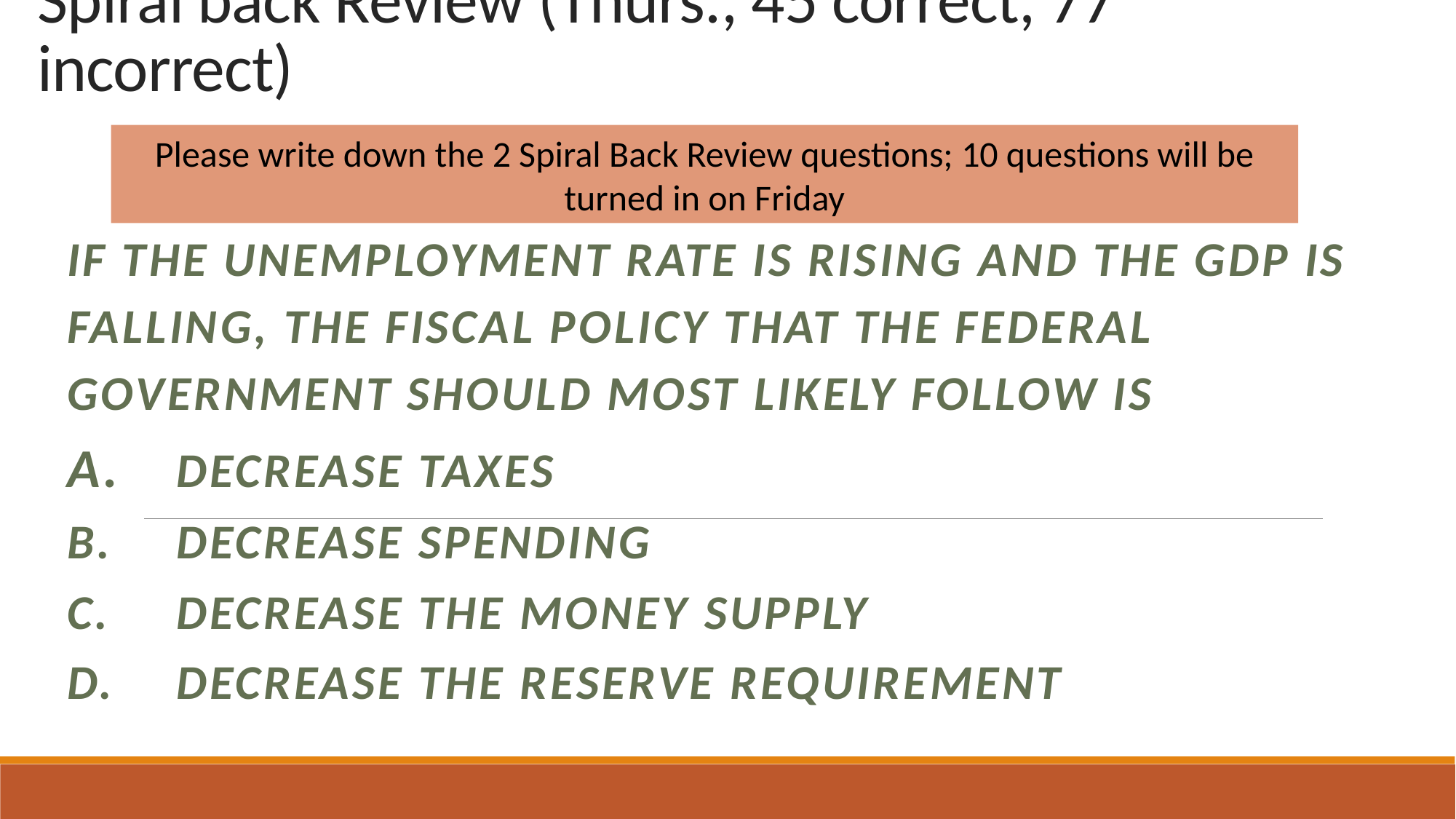

# Spiral back Review (Thurs., 45 correct, 77 incorrect)
Please write down the 2 Spiral Back Review questions; 10 questions will be turned in on Friday
If the unemployment rate is rising and the GDP is falling, the fiscal policy that the federal government should MOST likely follow is
A.	decrease taxes
B.	decrease spending
C.	decrease the money supply
D.	decrease the reserve requirement